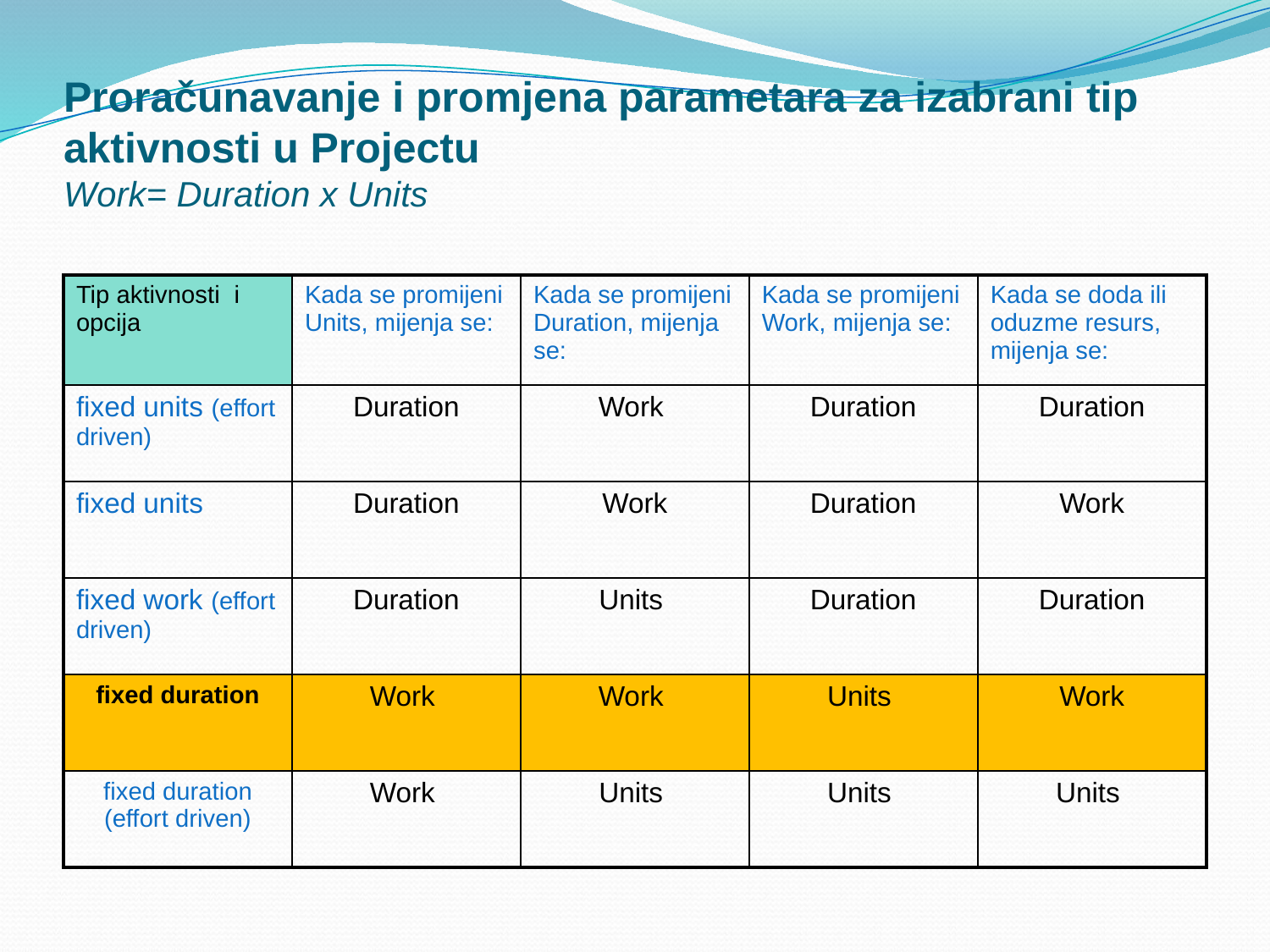

# Proračunavanje i promjena parametara za izabrani tip aktivnosti u Projectu Work= Duration x Units
| Tip aktivnosti i opcija | Kada se promijeni Units, mijenja se: | Kada se promijeni Duration, mijenja se: | Kada se promijeni Work, mijenja se: | Kada se doda ili oduzme resurs, mijenja se: |
| --- | --- | --- | --- | --- |
| fixed units (effort driven) | Duration | Work | Duration | Duration |
| fixed units | Duration | Work | Duration | Work |
| fixed work (effort driven) | Duration | Units | Duration | Duration |
| fixed duration | Work | Work | Units | Work |
| fixed duration (effort driven) | Work | Units | Units | Units |